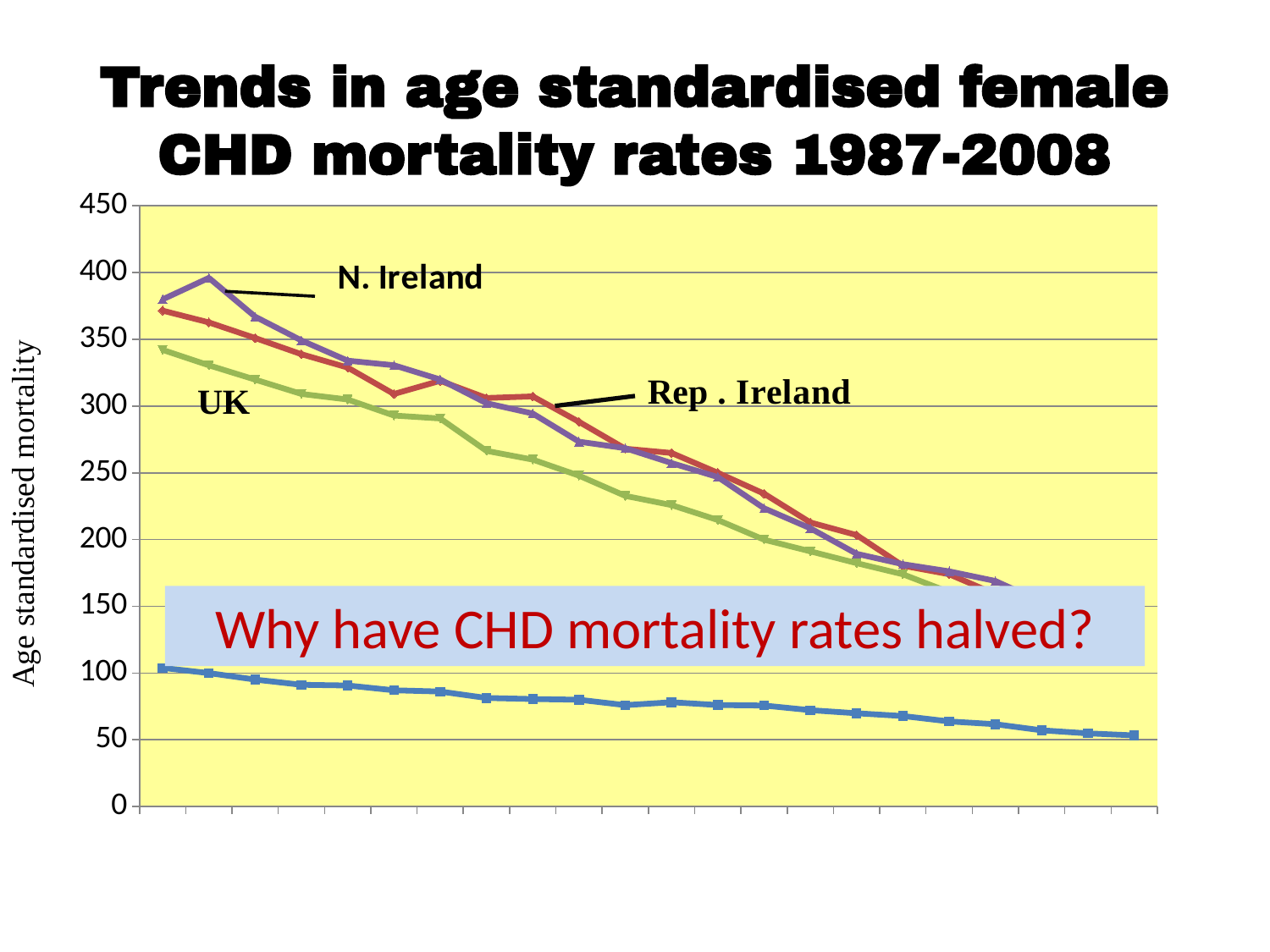

# Trends in age standardised female CHD mortality rates 1987-2008

### Chart

| Category | France | Republic | UK | NI |
|---|---|---|---|---|
| 1987 | 103.84 | 371.47999999999894 | 342.08 | 379.89611142609715 |
| 1988 | 99.95 | 362.6400000000004 | 330.54 | 395.9873497265067 |
| 1989 | 95.1 | 350.96 | 319.85 | 366.9529634703901 |
| 1990 | 91.2 | 338.85 | 309.0899999999997 | 349.1738659825564 |
| 1991 | 90.67999999999998 | 328.87 | 304.95 | 334.00197295864575 |
| 1992 | 87.07 | 309.04 | 292.9299999999989 | 330.5570784719077 |
| 1993 | 86.14 | 318.94 | 290.7 | 319.9202548547455 |
| 1994 | 81.33 | 306.05 | 266.45999999999964 | 302.1834632645055 |
| 1995 | 80.53 | 307.26 | 259.8999999999997 | 294.4272708031113 |
| 1996 | 80.02 | 288.22 | 247.89000000000001 | 273.3465369735563 |
| 1997 | 75.95 | 268.06 | 232.72 | 268.4420785220471 |
| 1998 | 78.14999999999999 | 264.89 | 225.84 | 257.3355615279697 |
| 1999 | 76.04 | 250.04 | 214.66 | 246.7930564528657 |
| 2000 | 75.64999999999999 | 234.38000000000127 | 199.92000000000004 | 223.4528843820174 |
| 2001 | 72.16999999999999 | 212.83 | 191.15 | 208.43515055560547 |
| 2002 | 69.88 | 203.38000000000127 | 182.31 | 189.31307217754096 |
| 2003 | 67.82 | 180.39000000000001 | 173.97 | 181.50602197783786 |
| 2004 | 63.78 | 174.0 | 160.62 | 176.17270270693172 |
| 2005 | 61.68 | 159.10999999999999 | 150.44 | 168.93318145516568 |
| 2006 | 57.11 | 147.68 | 138.2 | 153.2124254856939 |
| 2007 | 54.83 | 159.14 | 131.76999999999998 | 149.86276308276274 |
| 2008 | 53.28 | 144.28 | 124.07 | 141.0930393716787 |
Why have CHD mortality rates halved?